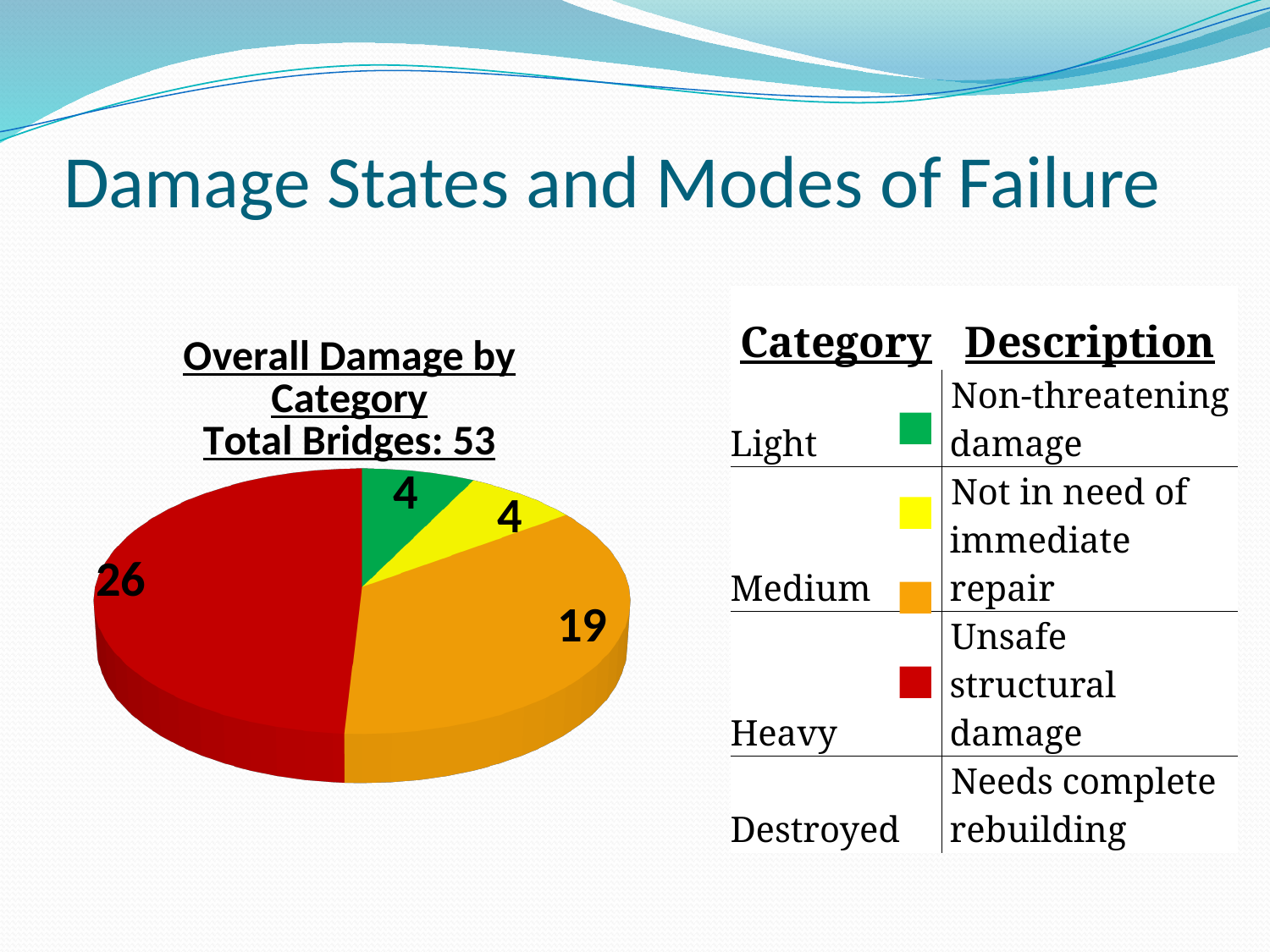

# Damage States and Modes of Failure
| Category | Description |
| --- | --- |
| Light | Non-threatening damage |
| Medium | Not in need of immediate repair |
| Heavy | Unsafe structural damage |
| Destroyed | Needs complete rebuilding |

[unsupported chart]